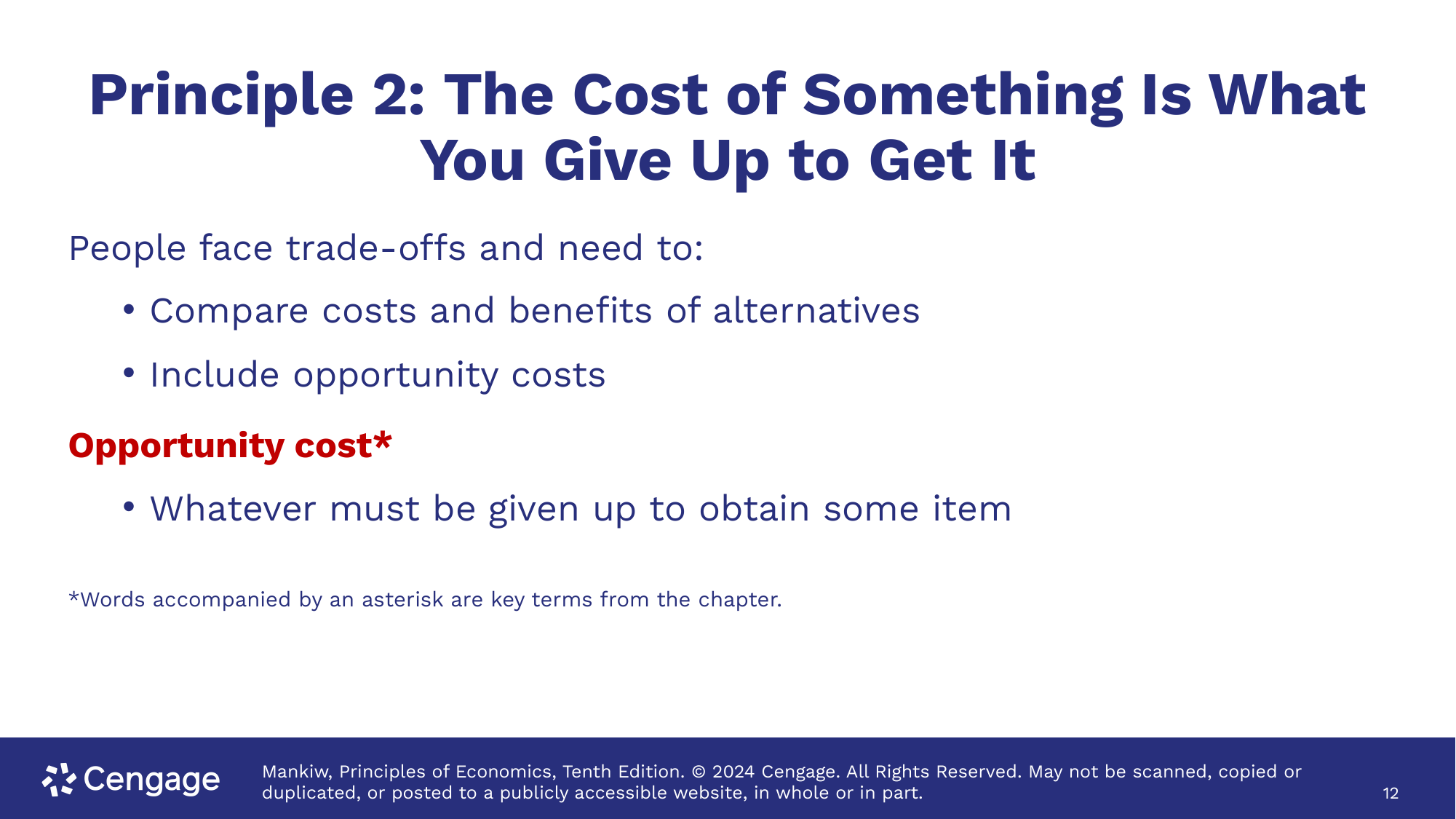

# Principle 2: The Cost of Something Is What You Give Up to Get It
People face trade-offs and need to:
Compare costs and benefits of alternatives
Include opportunity costs
Opportunity cost*
Whatever must be given up to obtain some item
*Words accompanied by an asterisk are key terms from the chapter.